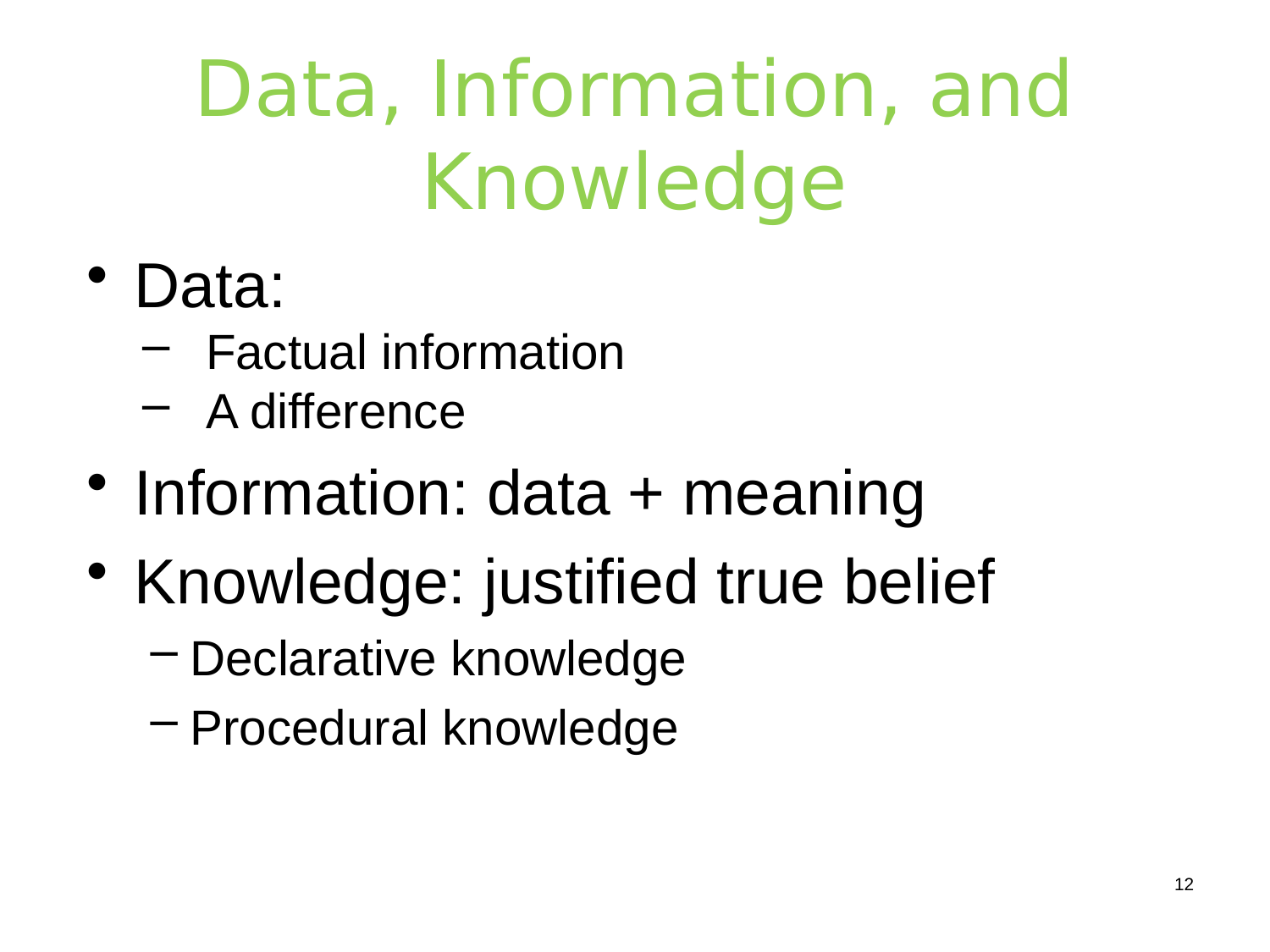

# Data, Information, and Knowledge
Data:
Factual information
A difference
Information: data + meaning
Knowledge: justified true belief
Declarative knowledge
Procedural knowledge
12